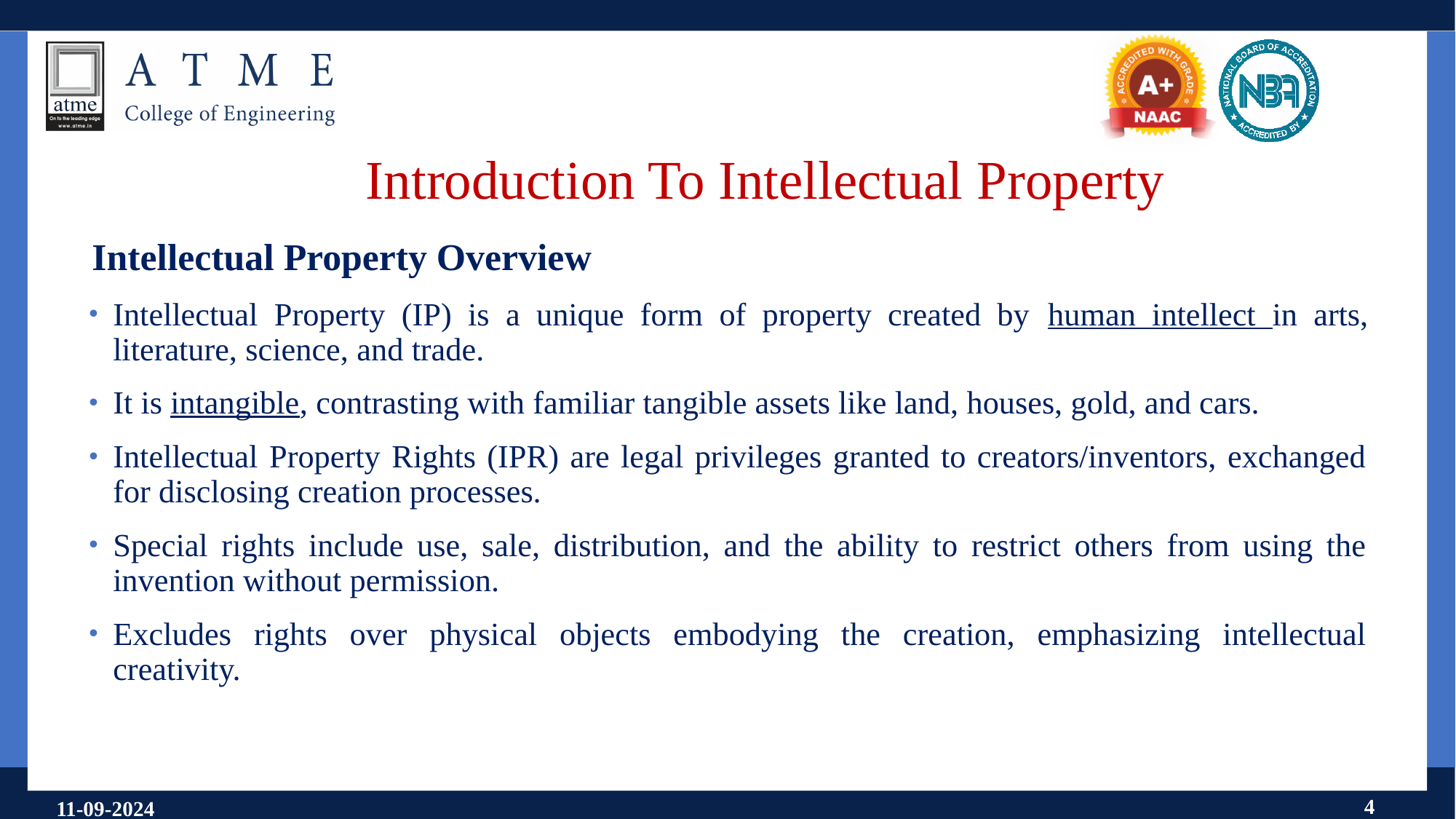

# Introduction To Intellectual Property
Intellectual Property Overview
Intellectual Property (IP) is a unique form of property created by human intellect in arts, literature, science, and trade.
It is intangible, contrasting with familiar tangible assets like land, houses, gold, and cars.
Intellectual Property Rights (IPR) are legal privileges granted to creators/inventors, exchanged for disclosing creation processes.
Special rights include use, sale, distribution, and the ability to restrict others from using the invention without permission.
Excludes rights over physical objects embodying the creation, emphasizing intellectual creativity.
4
11-09-2024